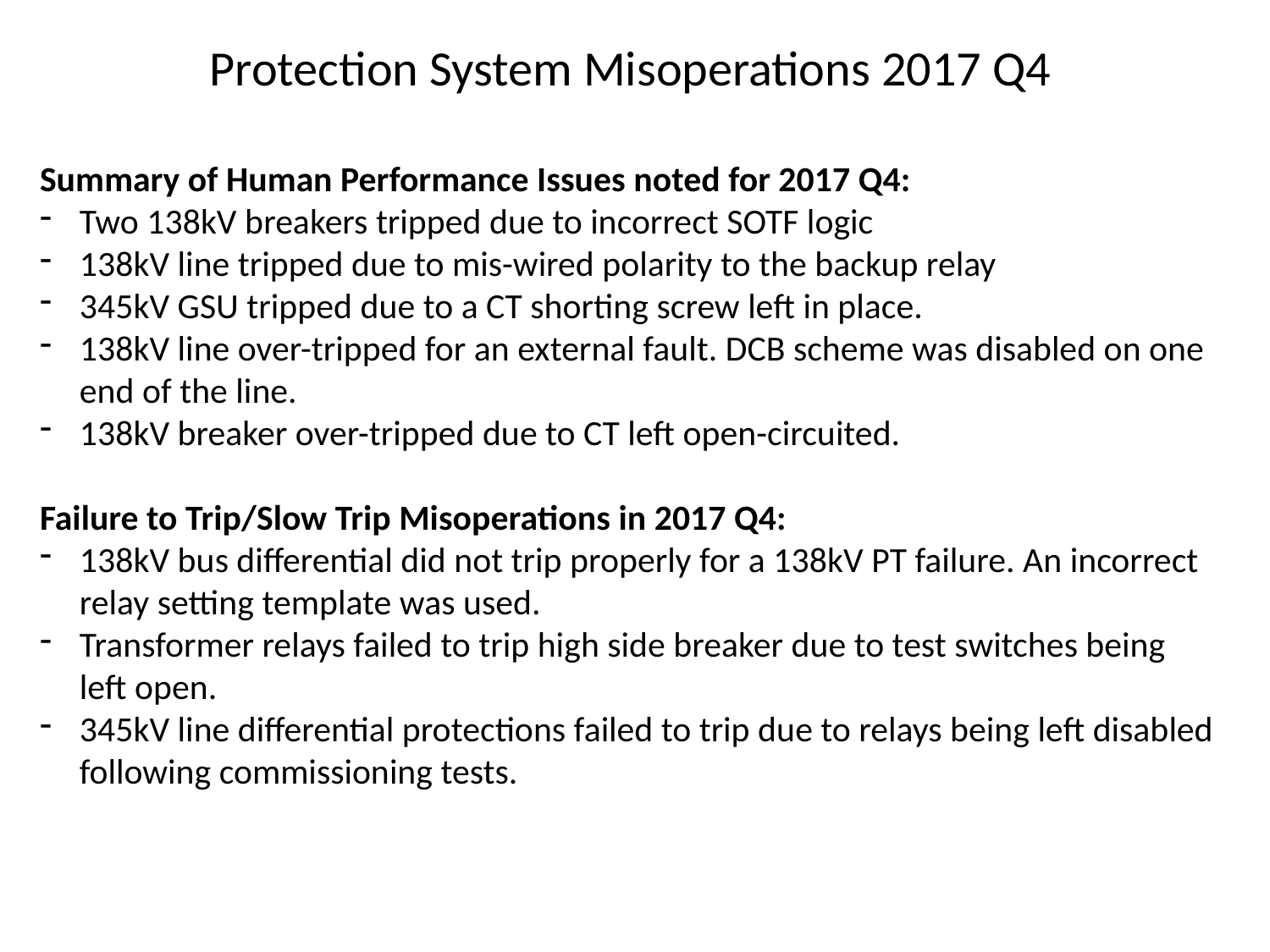

Protection System Misoperations 2017 Q4
Summary of Human Performance Issues noted for 2017 Q4:
Two 138kV breakers tripped due to incorrect SOTF logic
138kV line tripped due to mis-wired polarity to the backup relay
345kV GSU tripped due to a CT shorting screw left in place.
138kV line over-tripped for an external fault. DCB scheme was disabled on one end of the line.
138kV breaker over-tripped due to CT left open-circuited.

Failure to Trip/Slow Trip Misoperations in 2017 Q4:
138kV bus differential did not trip properly for a 138kV PT failure. An incorrect relay setting template was used.
Transformer relays failed to trip high side breaker due to test switches being left open.
345kV line differential protections failed to trip due to relays being left disabled following commissioning tests.